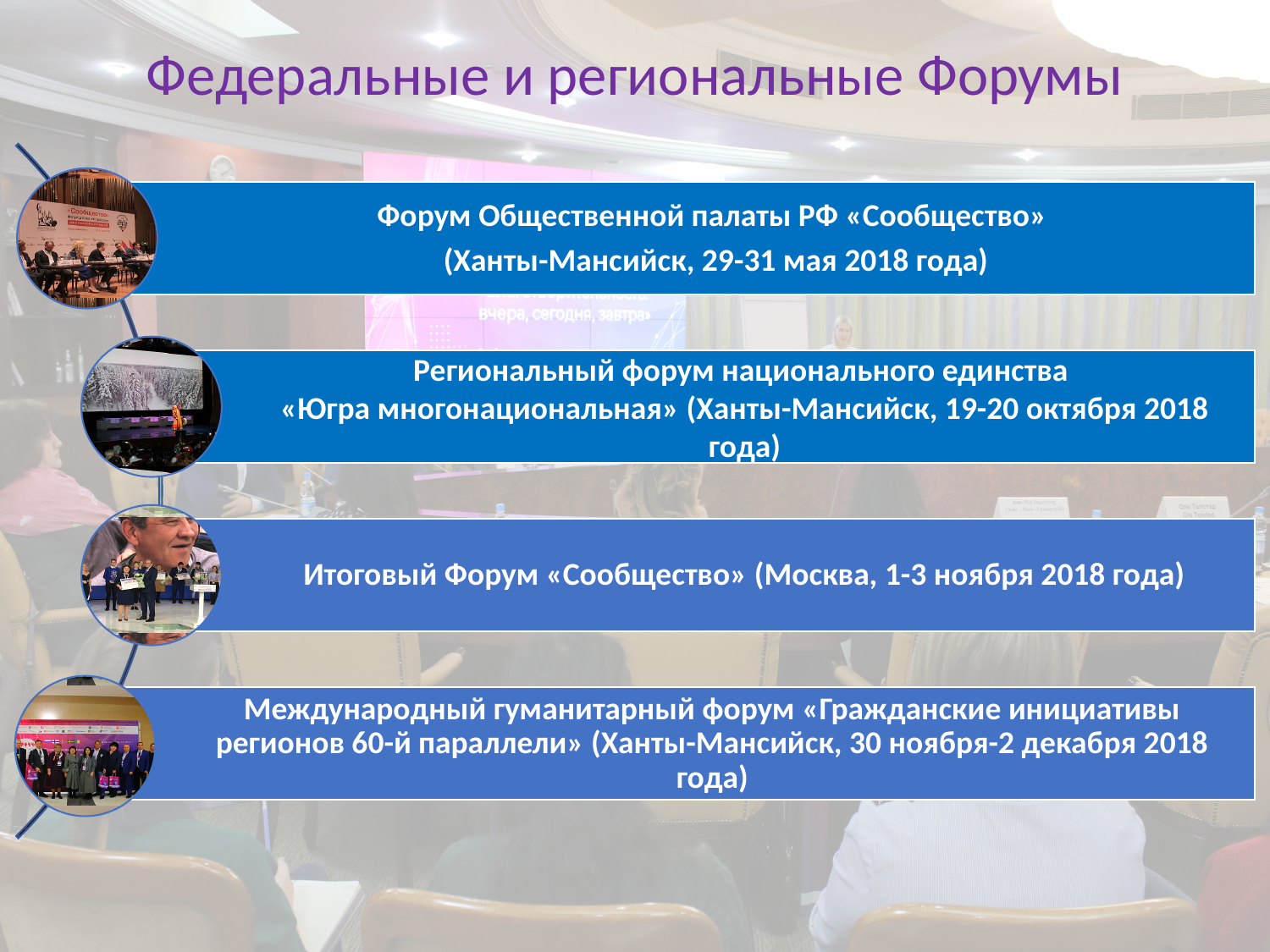

# Федеральные и региональные Форумы
Форум Общественной палаты РФ «Сообщество»
 (Ханты-Мансийск, 29-31 мая 2018 года)
Региональный форум национального единства
«Югра многонациональная» (Ханты-Мансийск, 19-20 октября 2018 года)
Итоговый Форум «Сообщество» (Москва, 1-3 ноября 2018 года)
Международный гуманитарный форум «Гражданские инициативы регионов 60-й параллели» (Ханты-Мансийск, 30 ноября-2 декабря 2018 года)